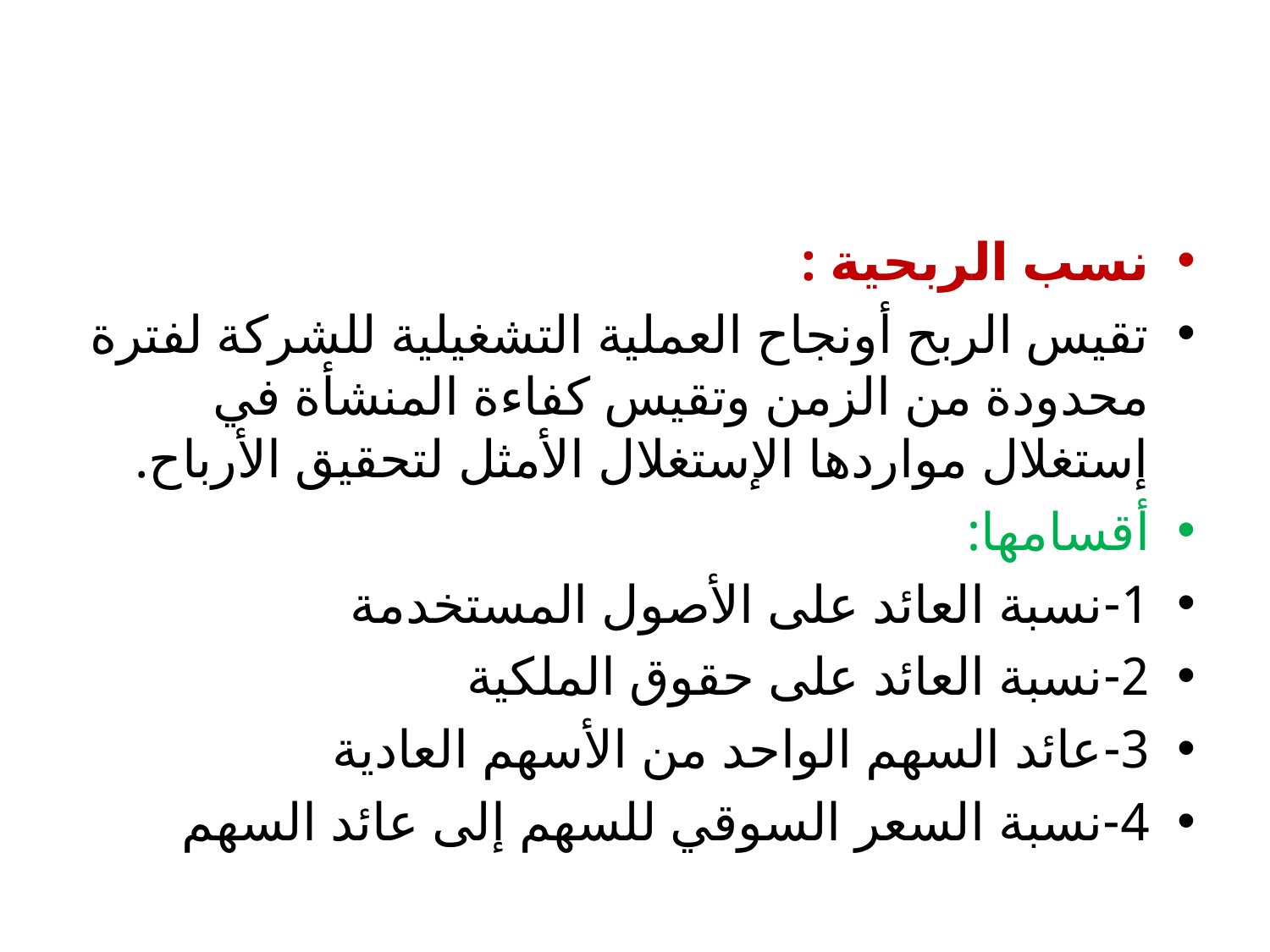

#
نسب الربحية :
تقيس الربح أونجاح العملية التشغيلية للشركة لفترة محدودة من الزمن وتقيس كفاءة المنشأة في إستغلال مواردها الإستغلال الأمثل لتحقيق الأرباح.
أقسامها:
1-نسبة العائد على الأصول المستخدمة
2-نسبة العائد على حقوق الملكية
3-عائد السهم الواحد من الأسهم العادية
4-نسبة السعر السوقي للسهم إلى عائد السهم